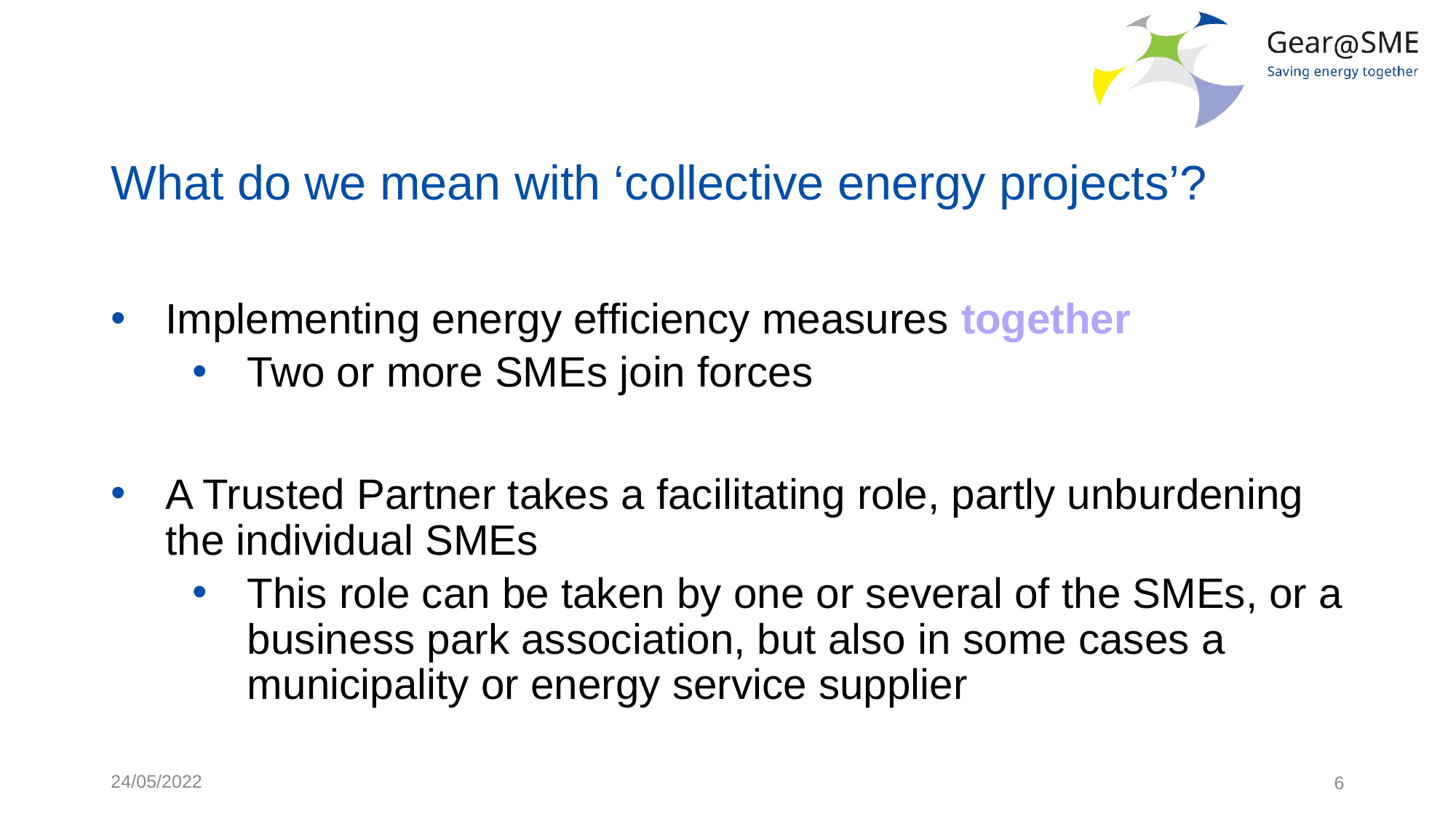

# What do we mean with ‘collective energy projects’?

Implementing energy efficiency measures together
Two or more SMEs join forces

A Trusted Partner takes a facilitating role, partly unburdening the individual SMEs
This role can be taken by one or several of the SMEs, or a business park association, but also in some cases a municipality or energy service supplier

24/05/2022
6